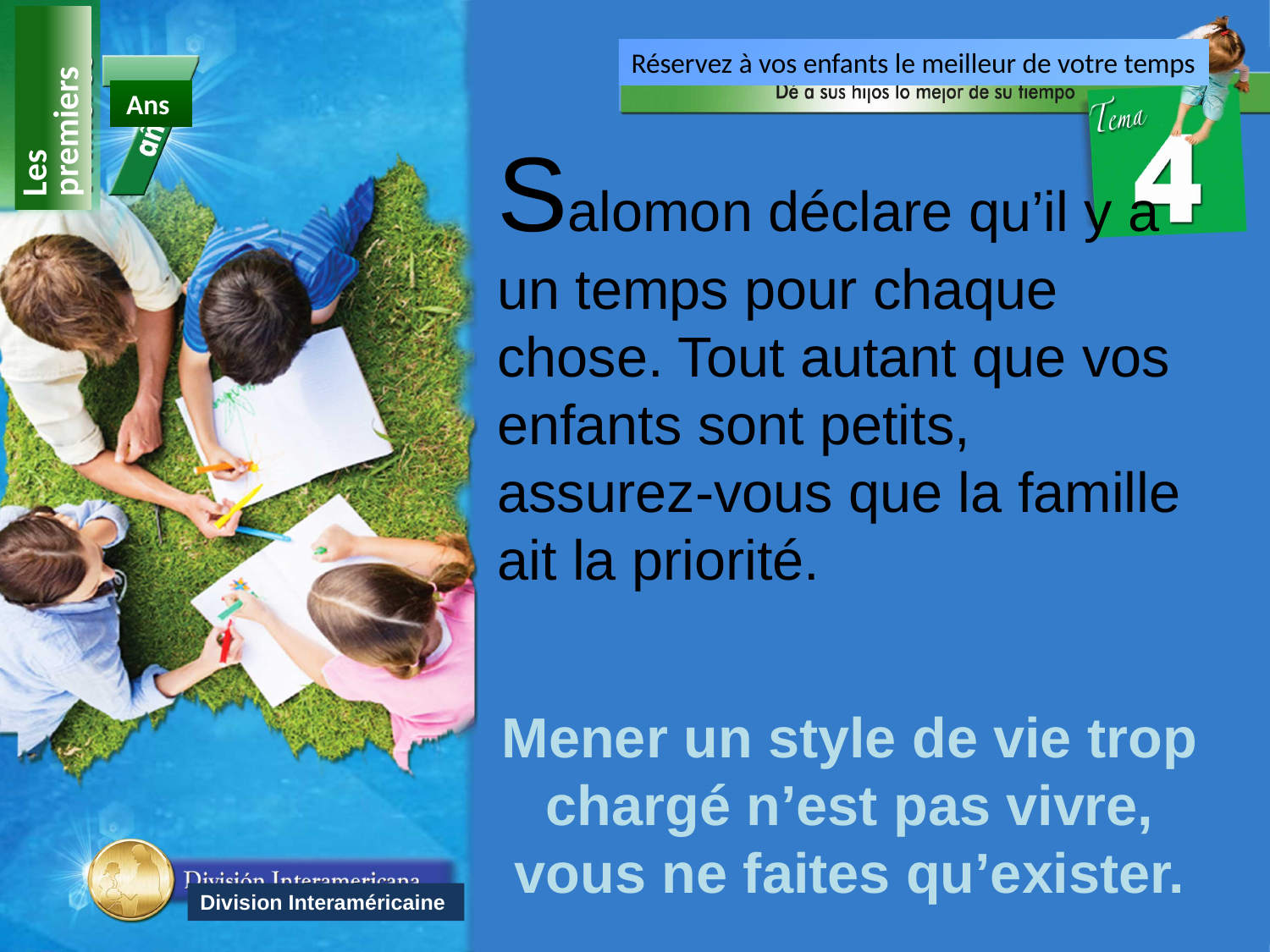

Réservez à vos enfants le meilleur de votre temps
Les premiers
Ans
Salomon déclare qu’il y a un temps pour chaque chose. Tout autant que vos enfants sont petits, assurez-vous que la famille ait la priorité.

Mener un style de vie trop chargé n’est pas vivre, vous ne faites qu’exister.
Division Interaméricaine